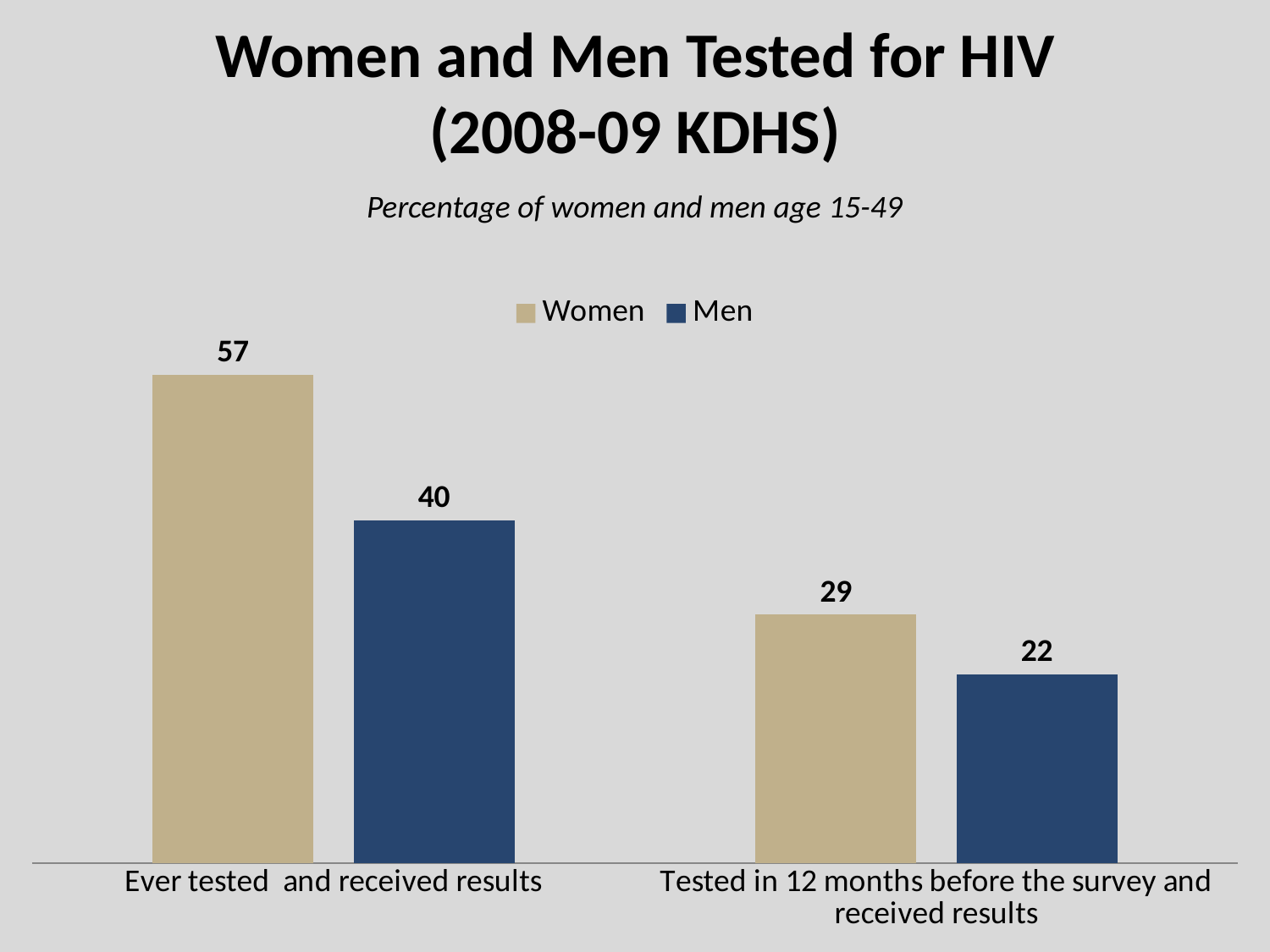

# Women and Men Tested for HIV (2008-09 KDHS)
Percentage of women and men age 15-49

### Chart

| Category | Women | Men |
|---|---|---|
| Ever tested  and received results | 57.0 | 40.0 |
| Tested in 12 months before the survey and received results | 29.0 | 22.0 |